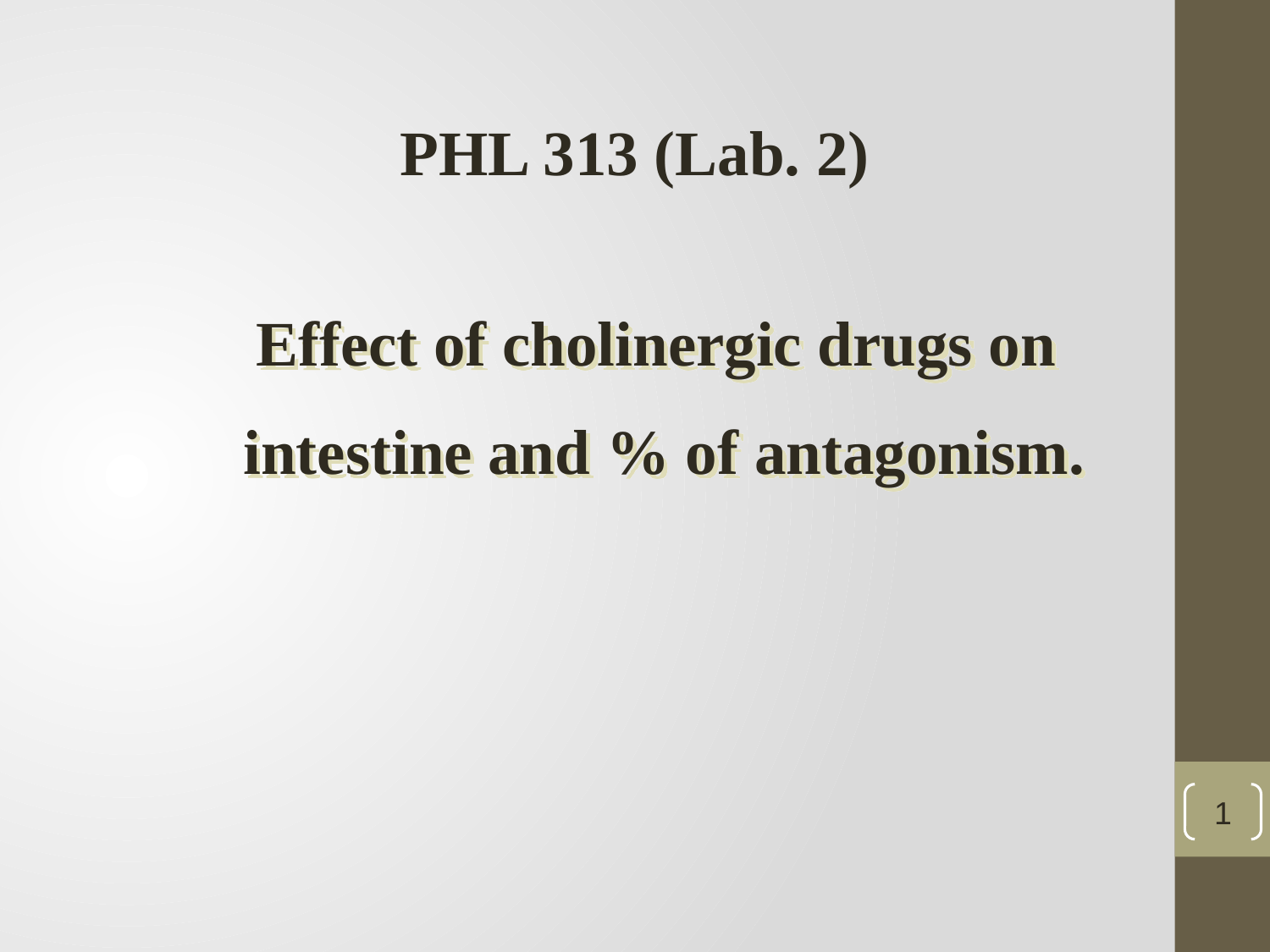

PHL 313 (Lab. 2)
Effect of cholinergic drugs on
 intestine and % of antagonism.
1